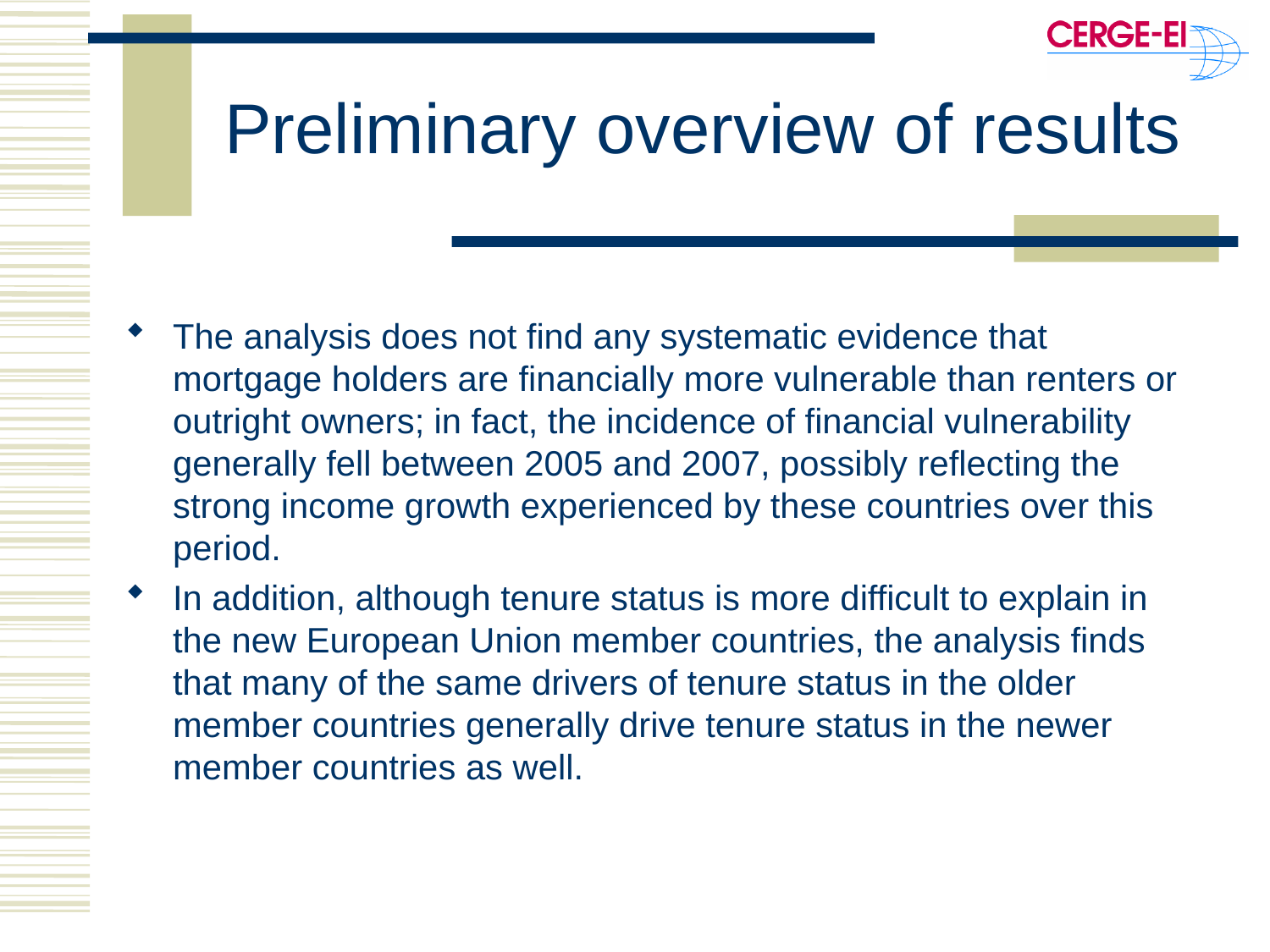

# Preliminary overview of results
The analysis does not find any systematic evidence that mortgage holders are financially more vulnerable than renters or outright owners; in fact, the incidence of financial vulnerability generally fell between 2005 and 2007, possibly reflecting the strong income growth experienced by these countries over this period.
In addition, although tenure status is more difficult to explain in the new European Union member countries, the analysis finds that many of the same drivers of tenure status in the older member countries generally drive tenure status in the newer member countries as well.